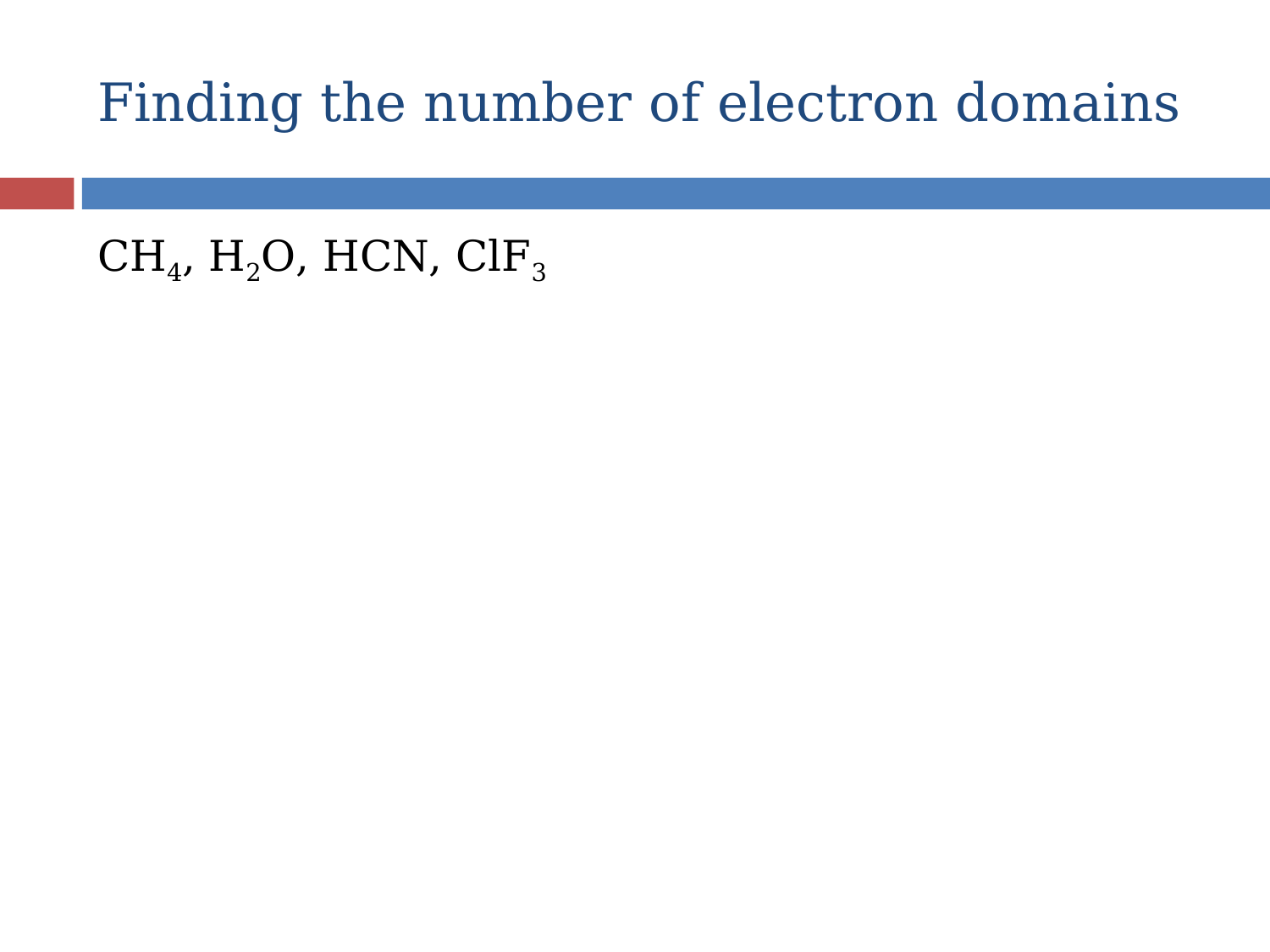

# Finding the number of electron domains
CH4, H2O, HCN, ClF3